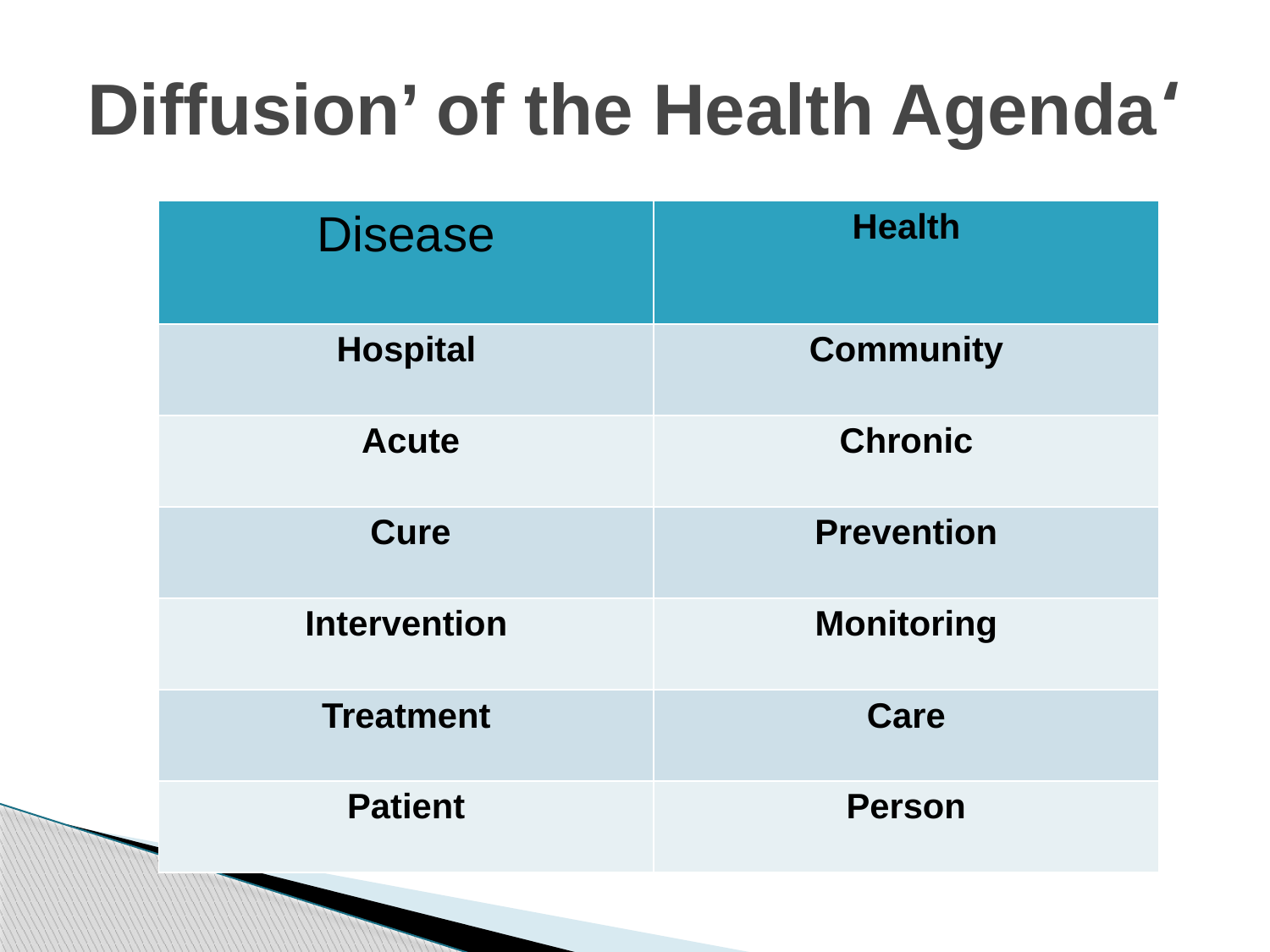

# ‘Diffusion’ of the Health Agenda
| Disease | Health |
| --- | --- |
| Hospital | Community |
| Acute | Chronic |
| Cure | Prevention |
| Intervention | Monitoring |
| Treatment | Care |
| Patient | Person |